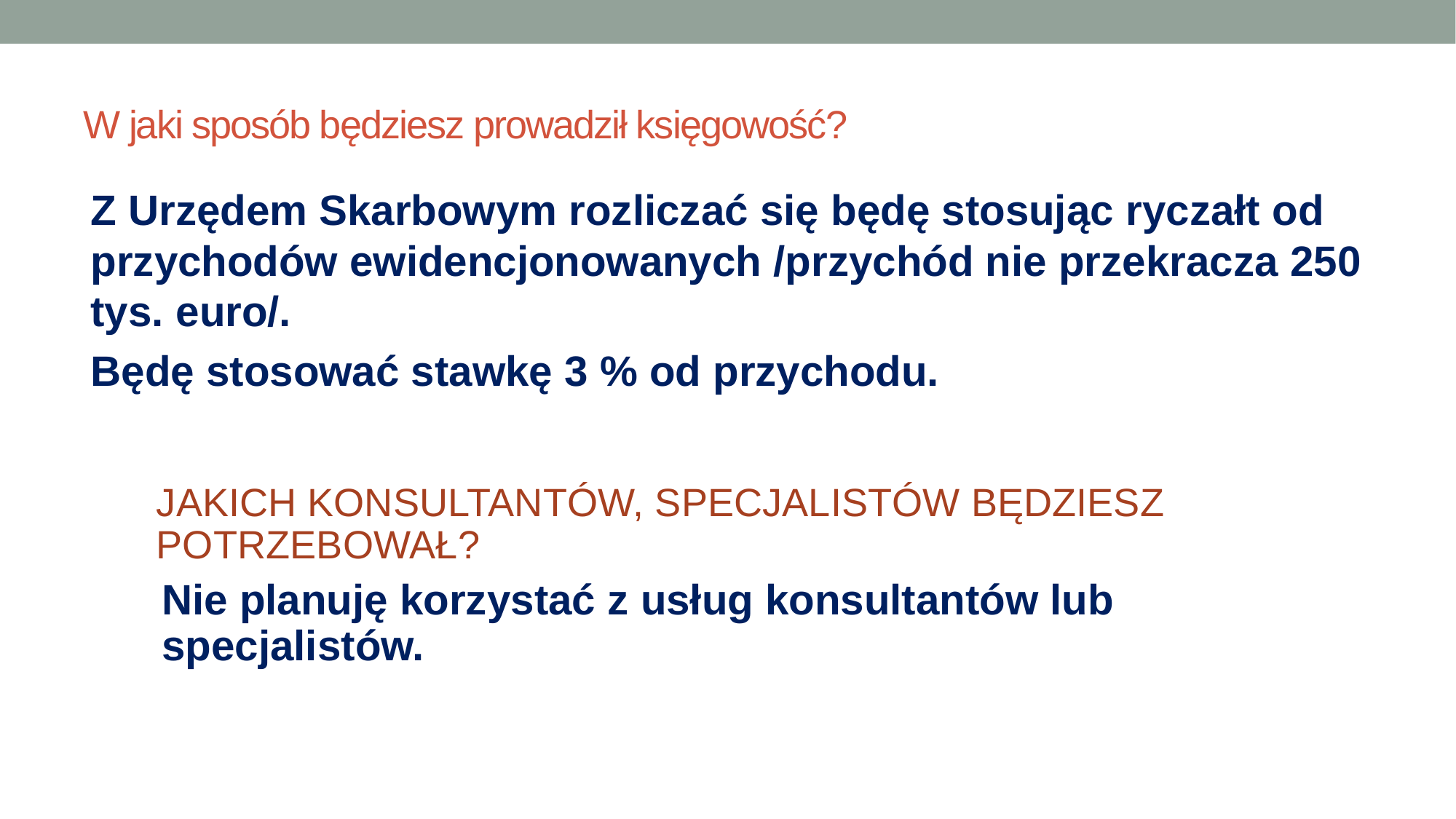

# W jaki sposób będziesz prowadził księgowość?
Z Urzędem Skarbowym rozliczać się będę stosując ryczałt od przychodów ewidencjonowanych /przychód nie przekracza 250 tys. euro/.
Będę stosować stawkę 3 % od przychodu.
Jakich konsultantów, specjalistów będziesz potrzebował?
Nie planuję korzystać z usług konsultantów lub specjalistów.